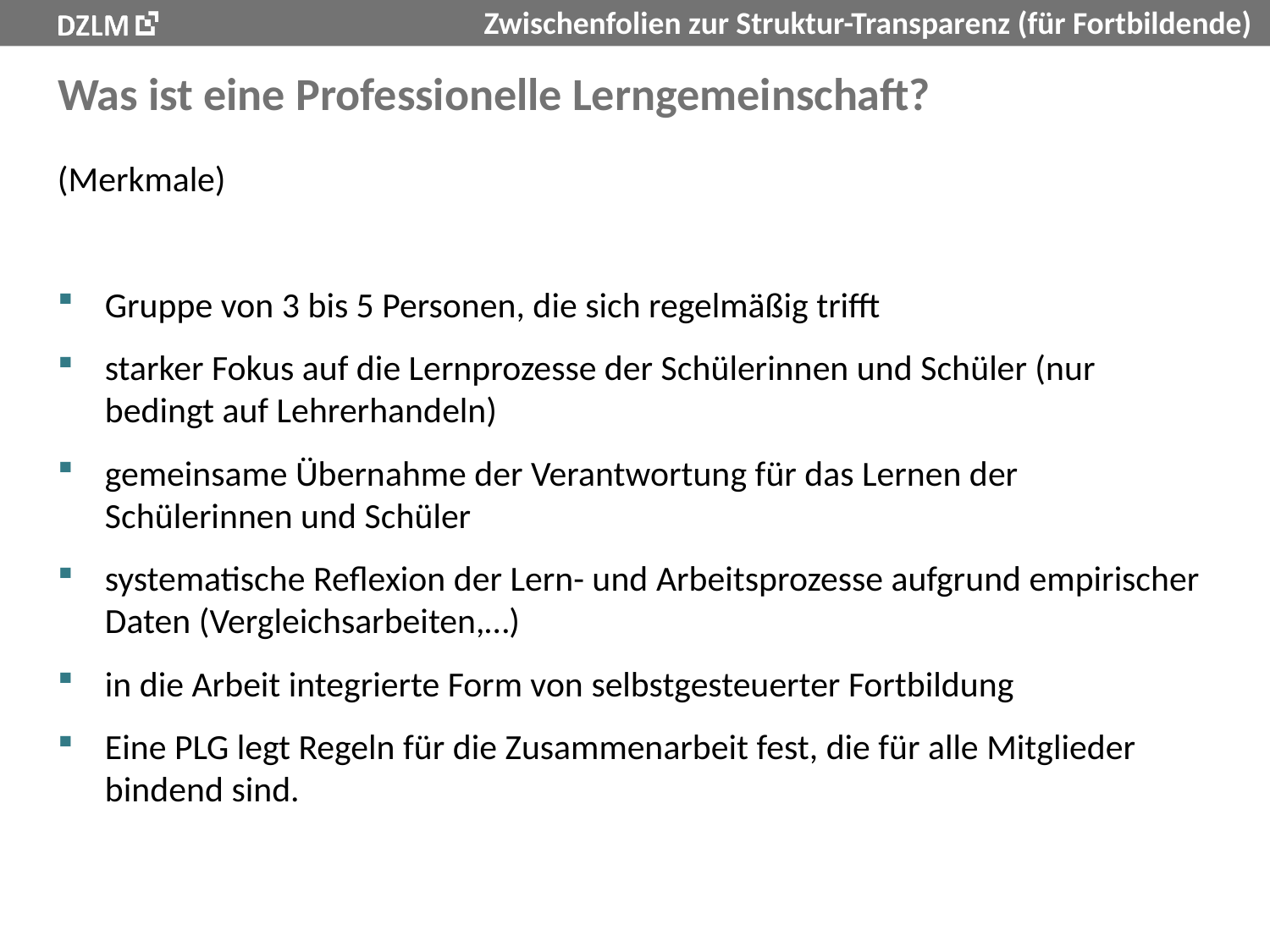

# Was ist eine Professionelle Lerngemeinschaft?
(Merkmale)

Gruppe von 3 bis 5 Personen, die sich regelmäßig trifft
starker Fokus auf die Lernprozesse der Schülerinnen und Schüler (nur bedingt auf Lehrerhandeln)
gemeinsame Übernahme der Verantwortung für das Lernen der Schülerinnen und Schüler
systematische Reflexion der Lern- und Arbeitsprozesse aufgrund empirischer Daten (Vergleichsarbeiten,…)
in die Arbeit integrierte Form von selbstgesteuerter Fortbildung
Eine PLG legt Regeln für die Zusammenarbeit fest, die für alle Mitglieder bindend sind.